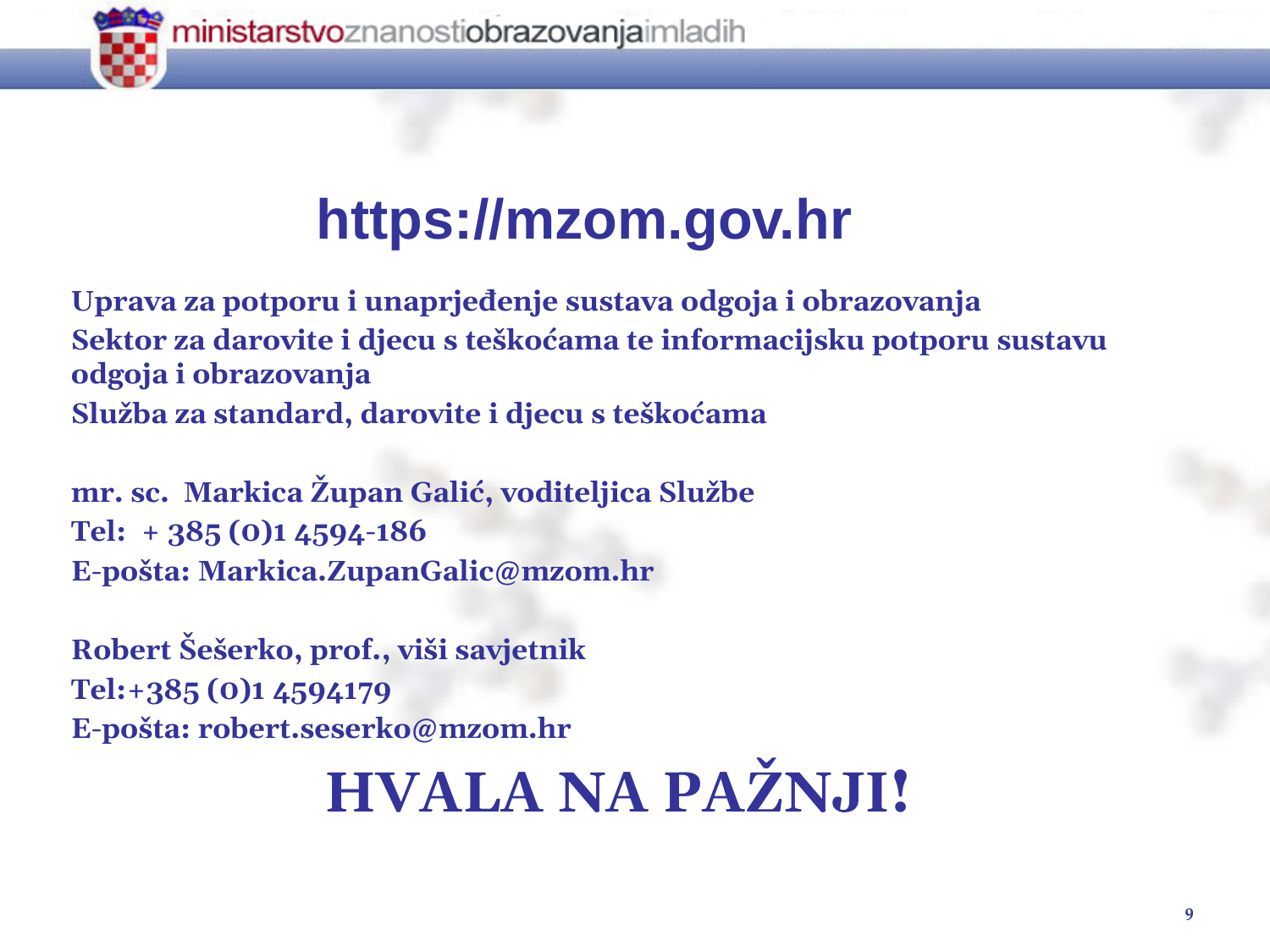

https://mzom.gov.hr
Uprava za potporu i unaprjeđenje sustava odgoja i obrazovanja
Sektor za darovite i djecu s teškoćama te informacijsku potporu sustavu odgoja i obrazovanja
Služba za standard, darovite i djecu s teškoćama

mr. sc.  Markica Župan Galić, voditeljica Službe
Tel:  + 385 (0)1 4594-186
E-pošta: Markica.ZupanGalic@mzom.hr

Robert Šešerko, prof., viši savjetnik
Tel:+385 (0)1 4594179
E-pošta: robert.seserko@mzom.hr
		HVALA NA PAŽNJI!

9